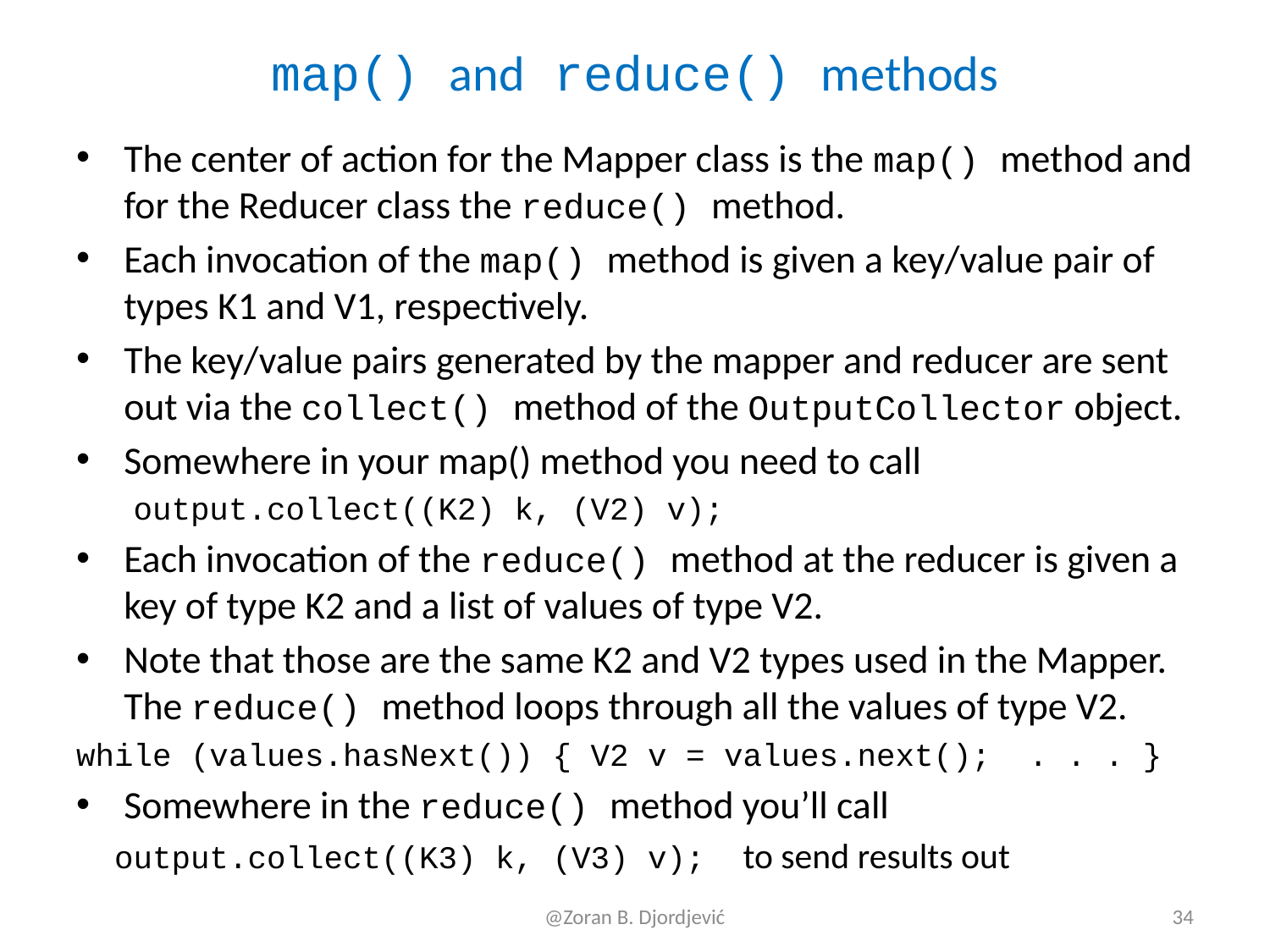

# map() and reduce() methods
The center of action for the Mapper class is the map() method and for the Reducer class the reduce() method.
Each invocation of the map() method is given a key/value pair of types K1 and V1, respectively.
The key/value pairs generated by the mapper and reducer are sent out via the collect() method of the OutputCollector object.
Somewhere in your map() method you need to call
   output.collect((K2) k, (V2) v);
Each invocation of the reduce() method at the reducer is given a key of type K2 and a list of values of type V2.
Note that those are the same K2 and V2 types used in the Mapper. The reduce() method loops through all the values of type V2.
while (values.hasNext()) { V2 v = values.next();  . . . }
Somewhere in the reduce() method you’ll call
  output.collect((K3) k, (V3) v);  to send results out
@Zoran B. Djordjević
34